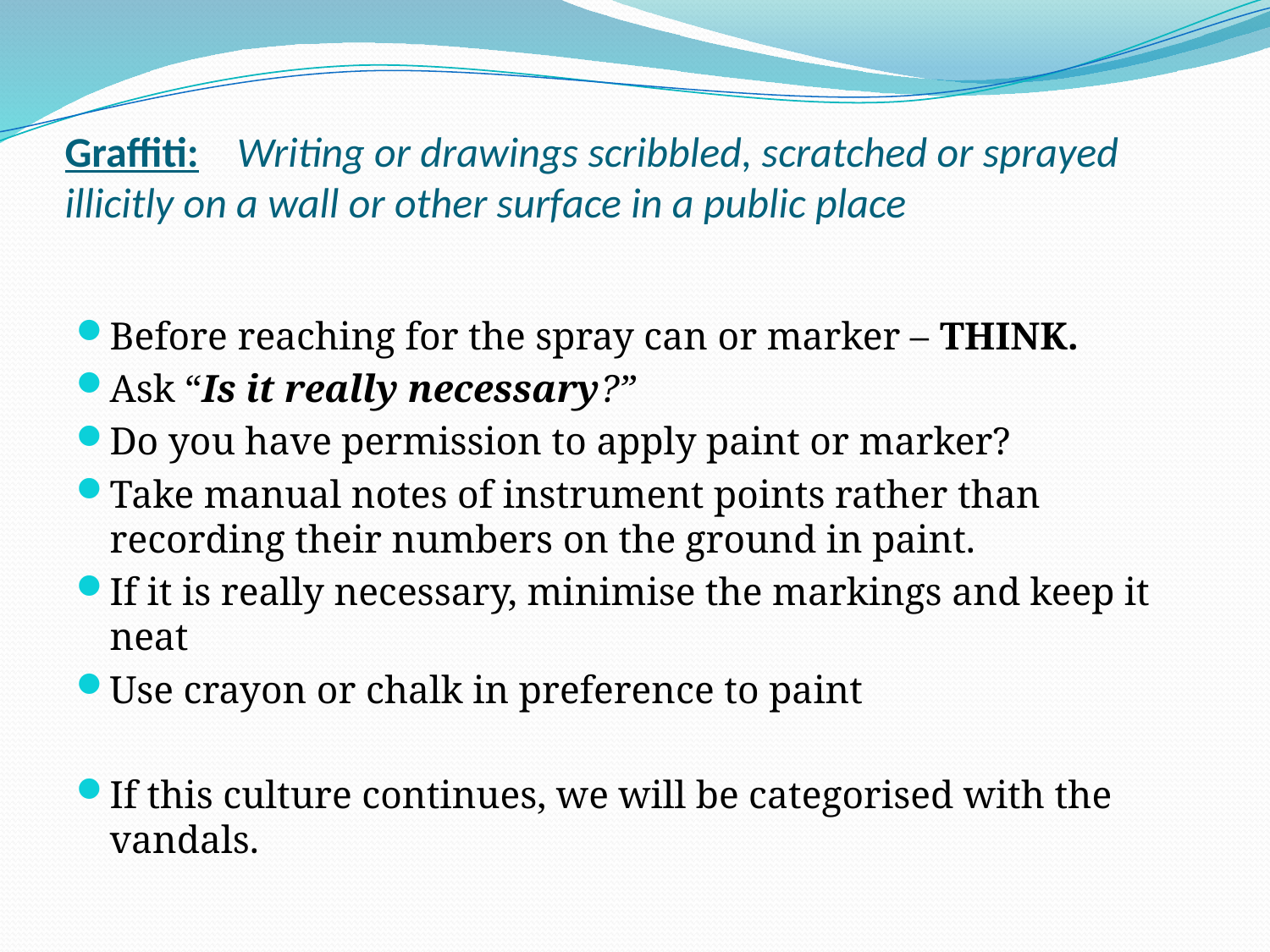

# Graffiti:    Writing or drawings scribbled, scratched or sprayed illicitly on a wall or other surface in a public place
Before reaching for the spray can or marker – THINK.
Ask “Is it really necessary?”
Do you have permission to apply paint or marker?
Take manual notes of instrument points rather than recording their numbers on the ground in paint.
If it is really necessary, minimise the markings and keep it neat
Use crayon or chalk in preference to paint

If this culture continues, we will be categorised with the vandals.